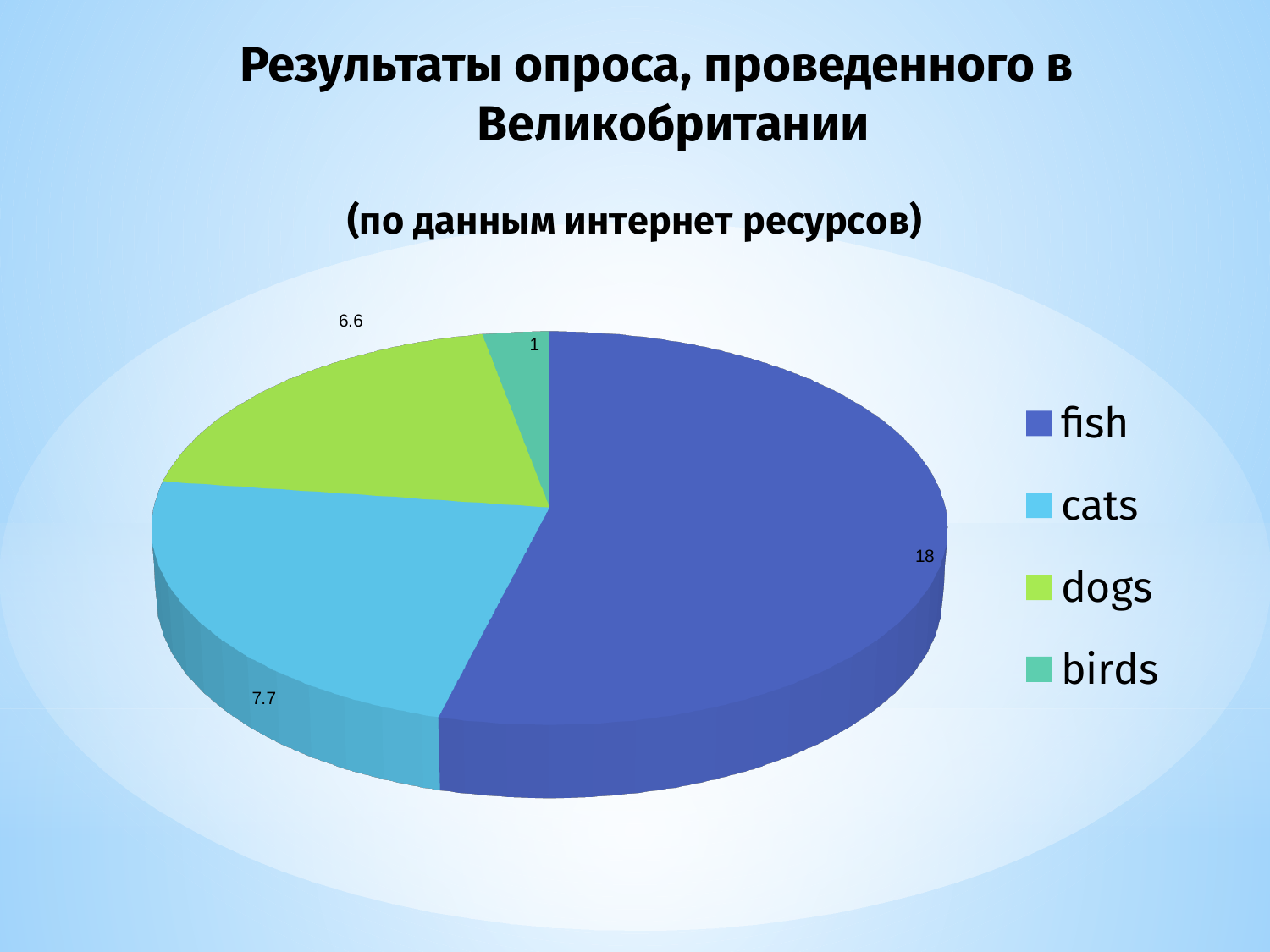

# Результаты опроса, проведенного в Великобритании

[unsupported chart]